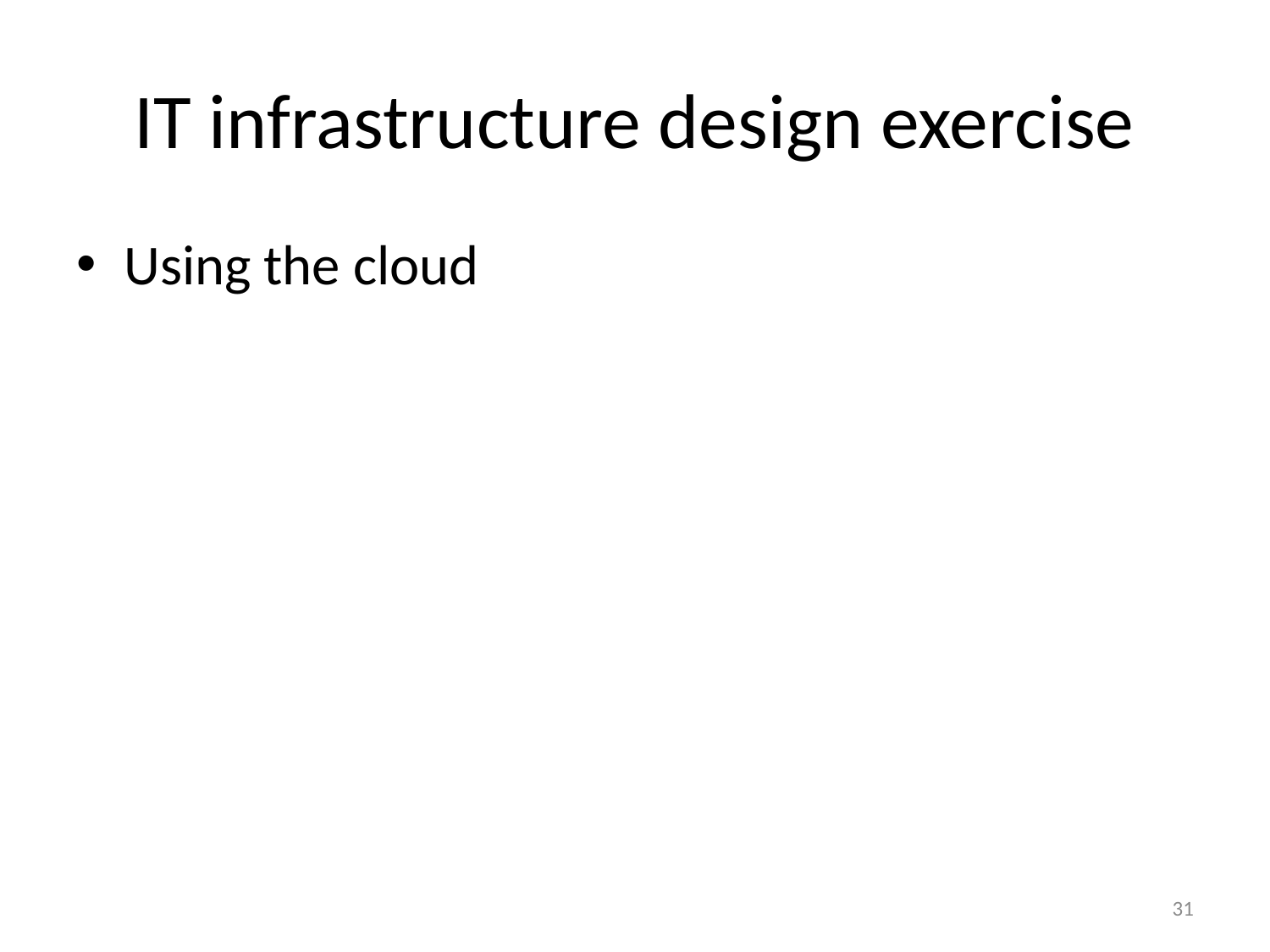

# IT infrastructure design exercise
Using the cloud
31